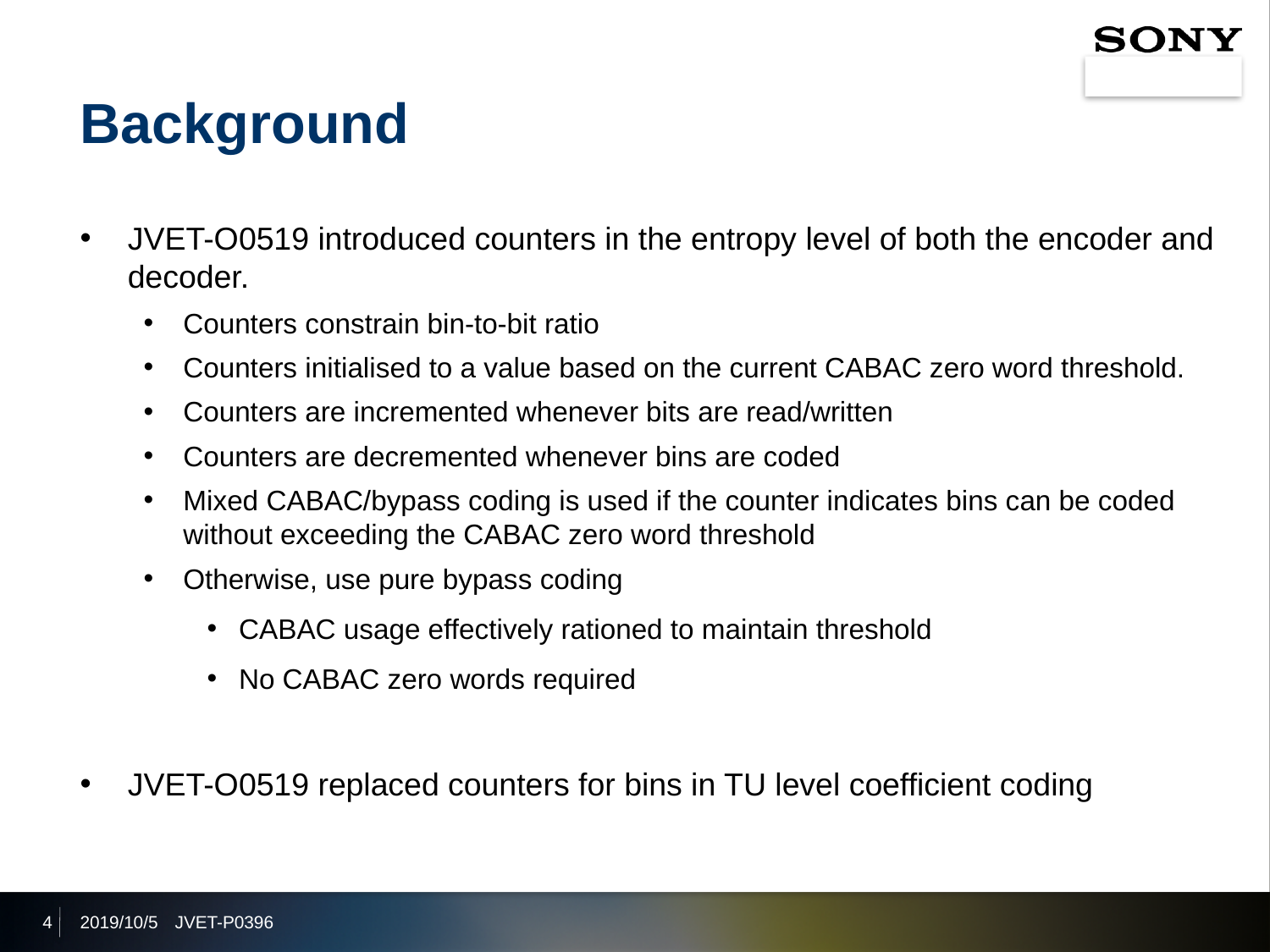

# Background

JVET-O0519 introduced counters in the entropy level of both the encoder and decoder.
Counters constrain bin-to-bit ratio
Counters initialised to a value based on the current CABAC zero word threshold.
Counters are incremented whenever bits are read/written
Counters are decremented whenever bins are coded
Mixed CABAC/bypass coding is used if the counter indicates bins can be coded without exceeding the CABAC zero word threshold
Otherwise, use pure bypass coding
CABAC usage effectively rationed to maintain threshold
No CABAC zero words required

JVET-O0519 replaced counters for bins in TU level coefficient coding
4
2019/10/5
JVET-P0396